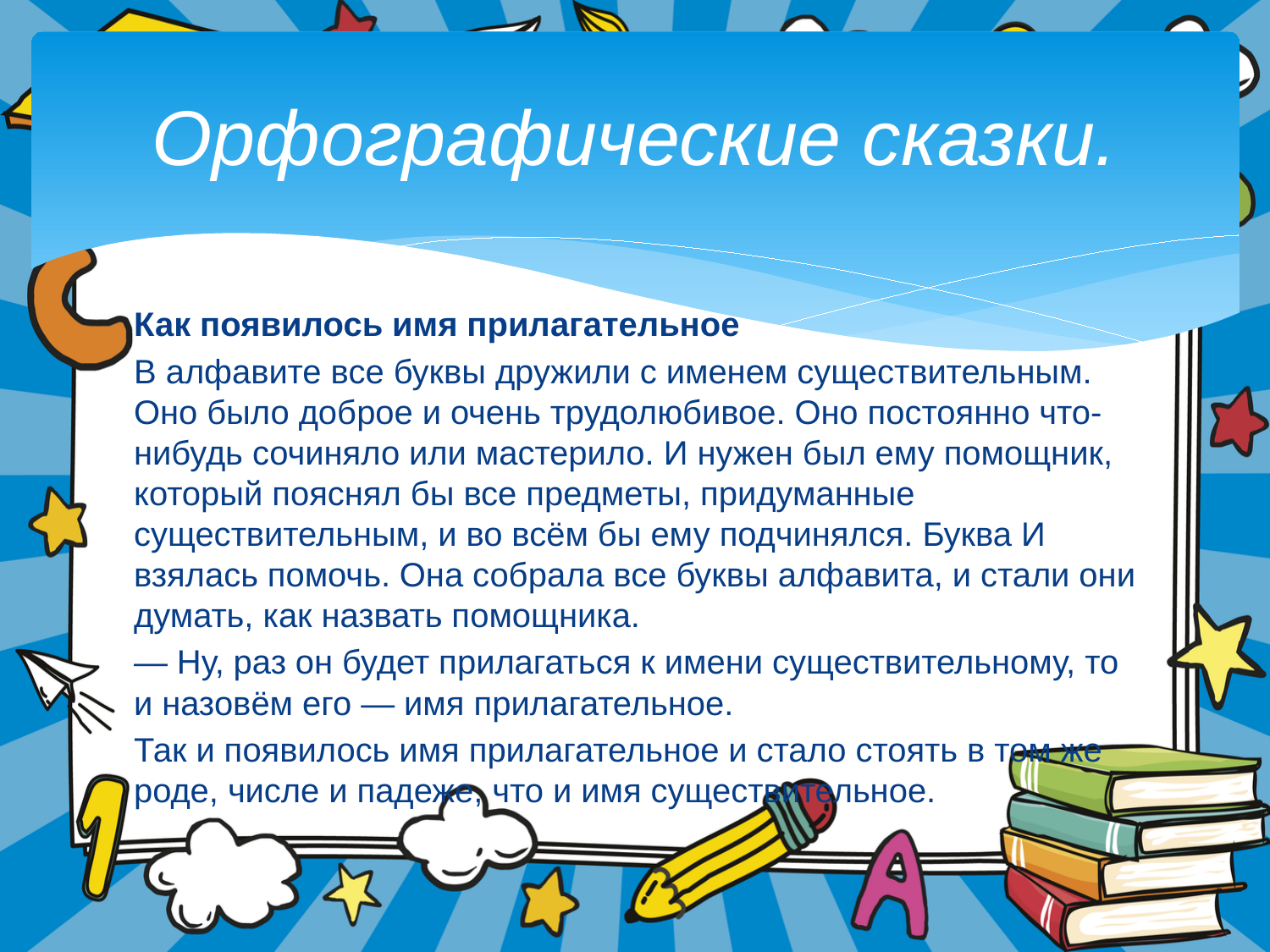

# Орфографические сказки.
Как появилось имя прилагательное
В алфавите все буквы дружили с именем существительным. Оно было доброе и очень трудолюбивое. Оно постоянно что-нибудь сочиняло или мастерило. И нужен был ему помощник, который пояснял бы все предметы, придуманные существительным, и во всём бы ему подчинялся. Буква И взялась помочь. Она собрала все буквы алфавита, и стали они думать, как назвать помощника.
— Ну, раз он будет прилагаться к имени существительному, то и назовём его — имя прилагательное.
Так и появилось имя прилагательное и стало стоять в том же роде, числе и падеже, что и имя существительное.